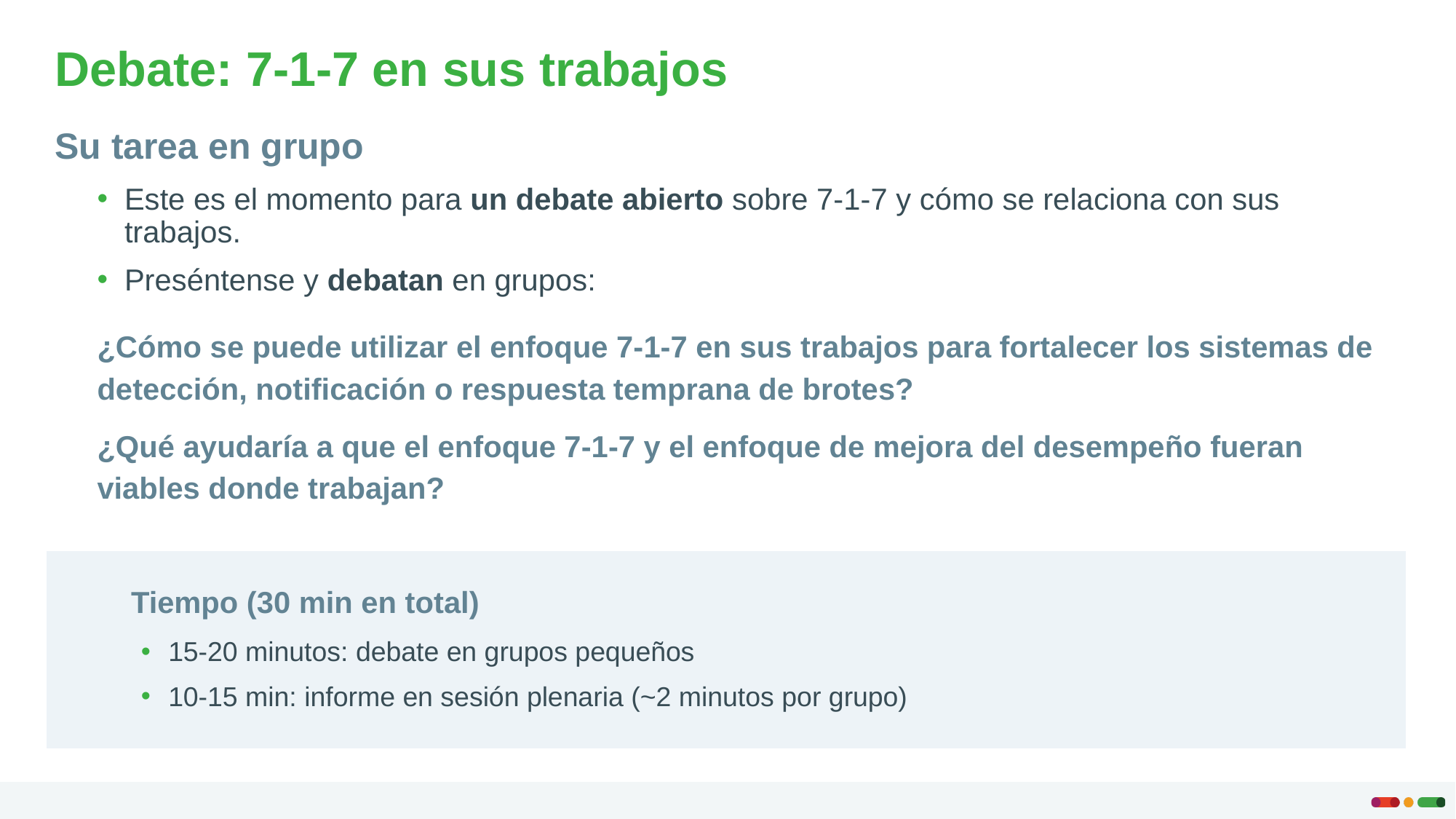

# Debate: 7-1-7 en sus trabajos
Su tarea en grupo
Este es el momento para un debate abierto sobre 7-1-7 y cómo se relaciona con sus trabajos.
Preséntense y debatan en grupos:

¿Cómo se puede utilizar el enfoque 7-1-7 en sus trabajos para fortalecer los sistemas de detección, notificación o respuesta temprana de brotes?

¿Qué ayudaría a que el enfoque 7-1-7 y el enfoque de mejora del desempeño fueran viables donde trabajan?

Tiempo (30 min en total)
15-20 minutos: debate en grupos pequeños
10-15 min: informe en sesión plenaria (~2 minutos por grupo)